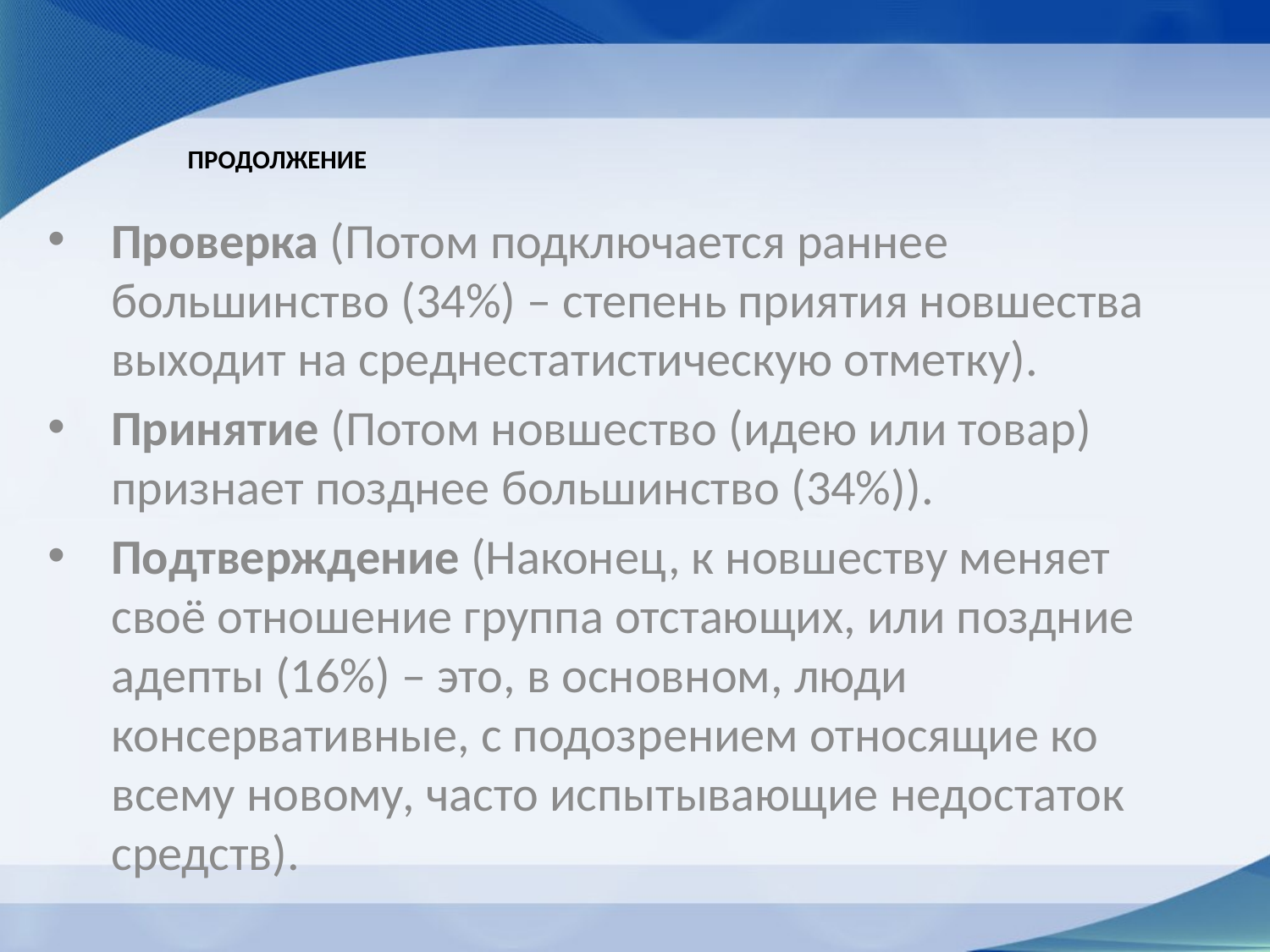

# продолжение
Проверка (Потом подключается раннее большинство (34%) – степень приятия новшества выходит на среднестатистическую отметку).
Принятие (Потом новшество (идею или товар) признает позднее большинство (34%)).
Подтверждение (Наконец, к новшеству меняет своё отношение группа отстающих, или поздние адепты (16%) – это, в основном, люди консервативные, с подозрением относящие ко всему новому, часто испытывающие недостаток средств).